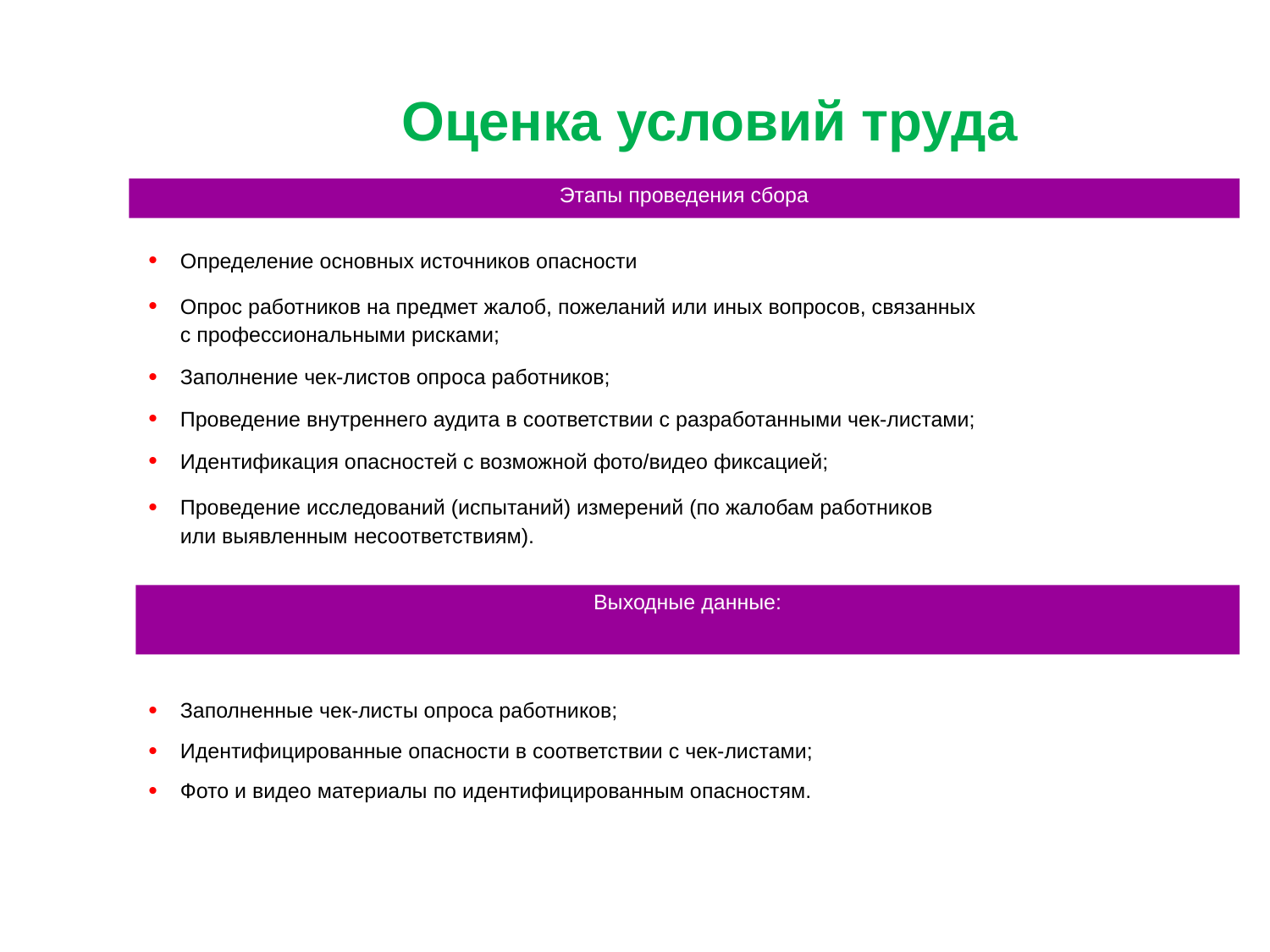

# Оценка условий труда
Этапы проведения сбора
Определение основных источников опасности
Опрос работников на предмет жалоб, пожеланий или иных вопросов, связанных
с профессиональными рисками;
Заполнение чек-листов опроса работников;
Проведение внутреннего аудита в соответствии с разработанными чек-листами;
Идентификация опасностей с возможной фото/видео фиксацией;
Проведение исследований (испытаний) измерений (по жалобам работников
или выявленным несоответствиям).

Выходные данные:
Заполненные чек-листы опроса работников;
Идентифицированные опасности в соответствии с чек-листами;
Фото и видео материалы по идентифицированным опасностям.